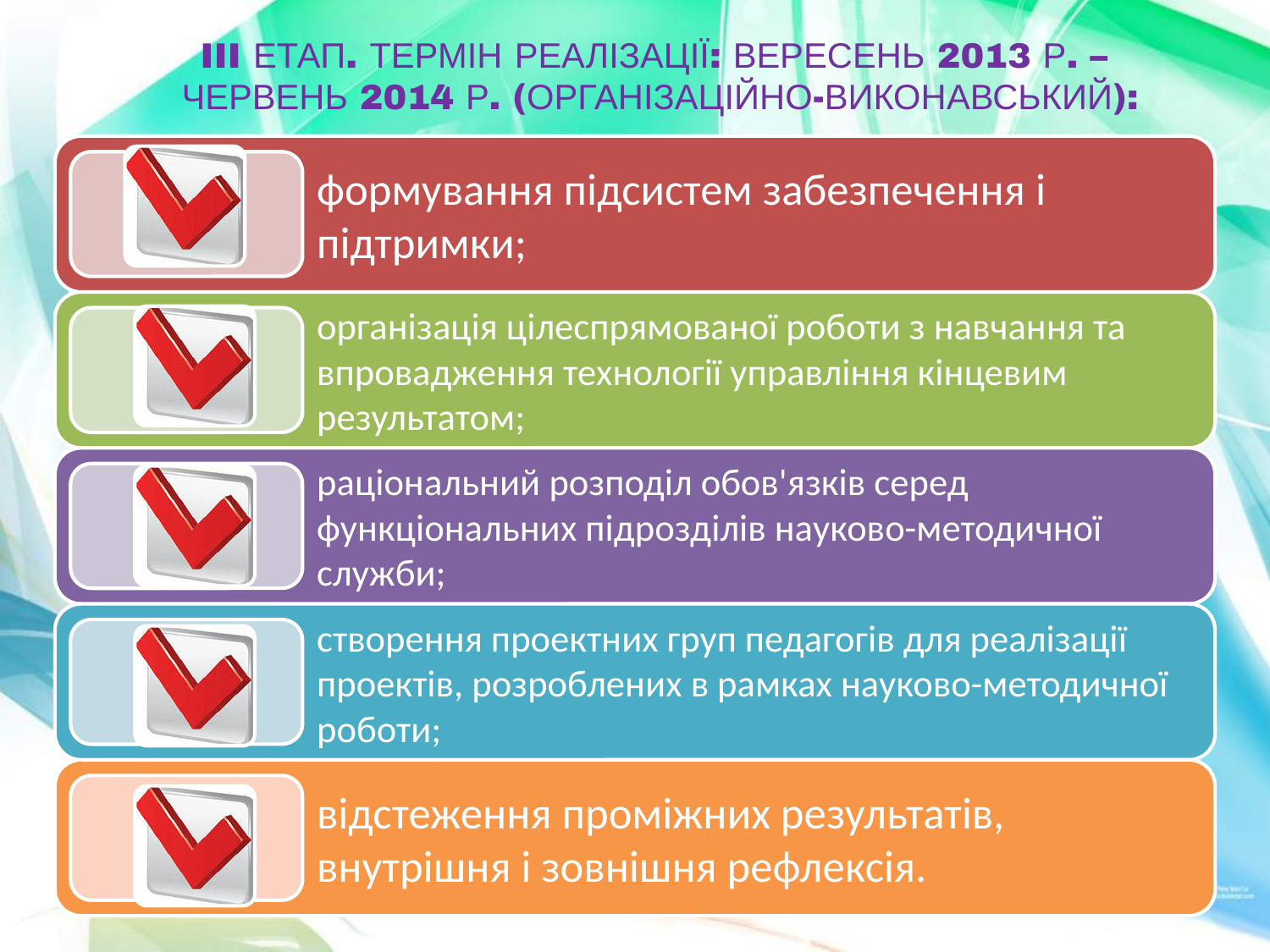

III ЕТАП. ТЕРМІН РЕАЛІЗАЦІЇ: ВЕРЕСЕНЬ 2013 Р. –
ЧЕРВЕНЬ 2014 Р. (ОРГАНІЗАЦІЙНО-ВИКОНАВСЬКИЙ):
формування підсистем забезпечення і підтримки;
організація цілеспрямованої роботи з навчання та впровадження технології управління кінцевим результатом;
раціональний розподіл обов'язків серед функціональних підрозділів науково-методичної служби;
створення проектних груп педагогів для реалізації проектів, розроблених в рамках науково-методичної роботи;
відстеження проміжних результатів, внутрішня і зовнішня рефлексія.